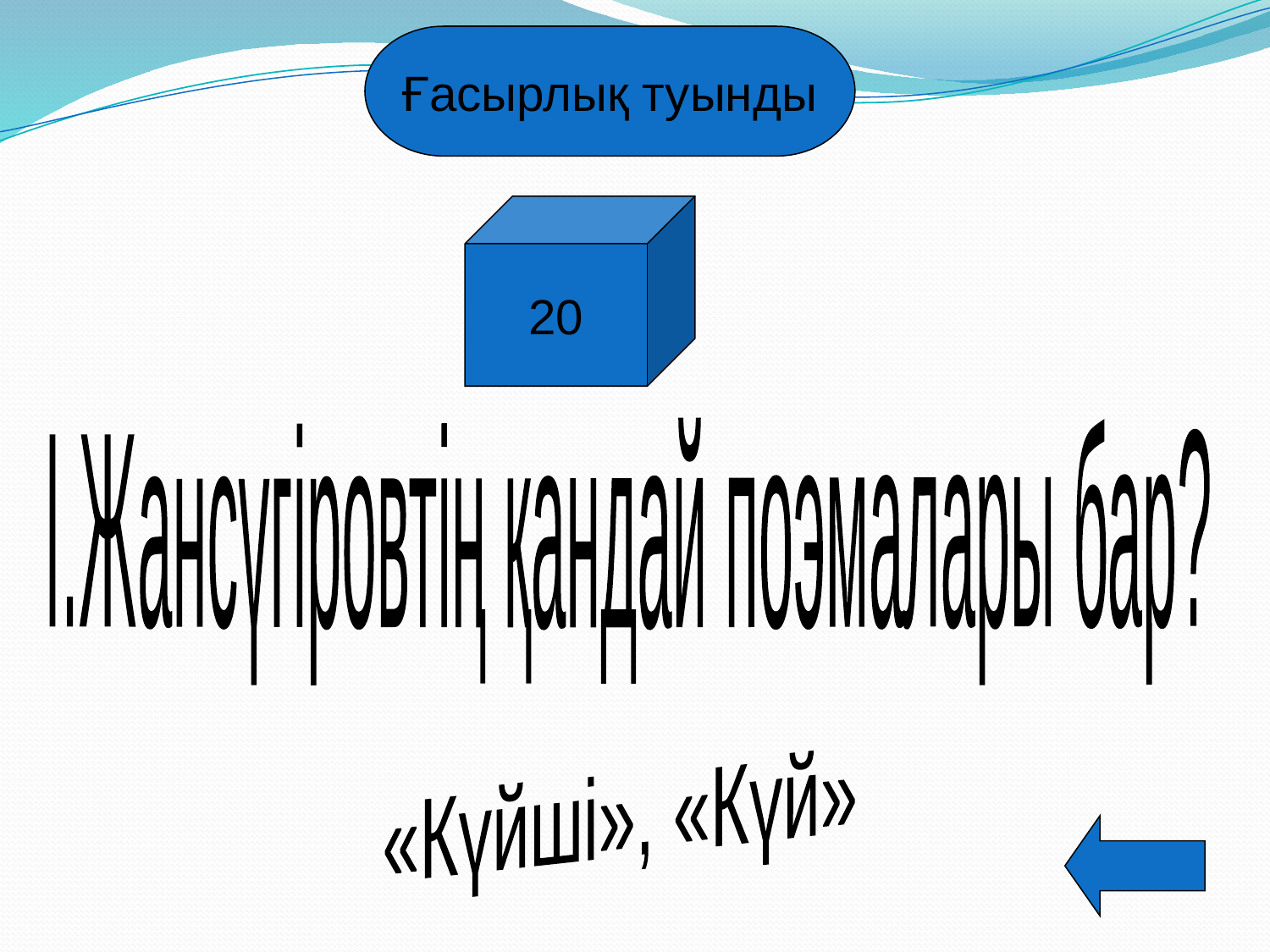

Ғасырлық туынды
20
І.Жансүгіровтің қандай поэмалары бар?
«Күйші», «Күй»